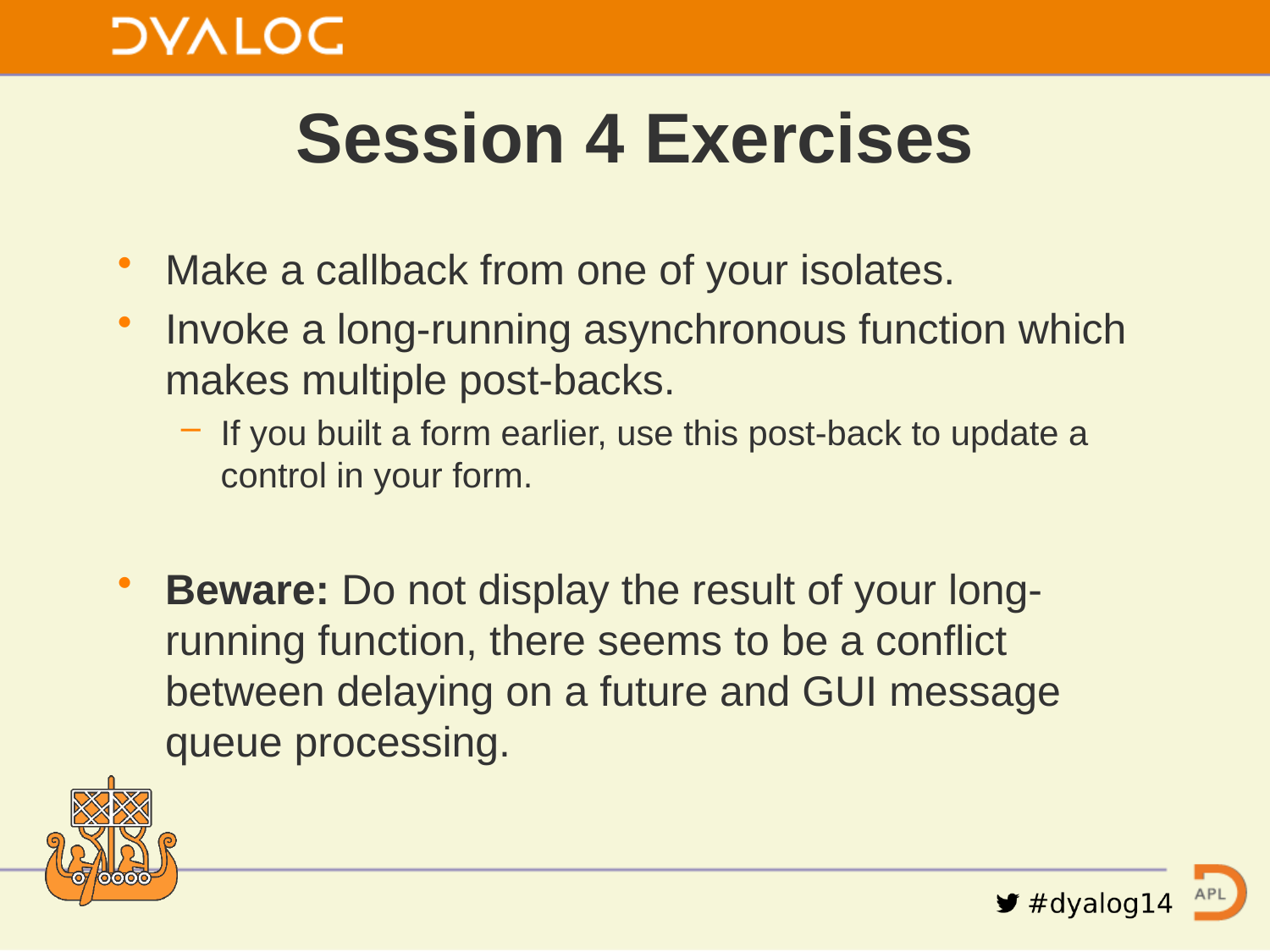

# Session 4 Exercises
Make a callback from one of your isolates.
Invoke a long-running asynchronous function which makes multiple post-backs.
If you built a form earlier, use this post-back to update a control in your form.

Beware: Do not display the result of your long-running function, there seems to be a conflict between delaying on a future and GUI message queue processing.